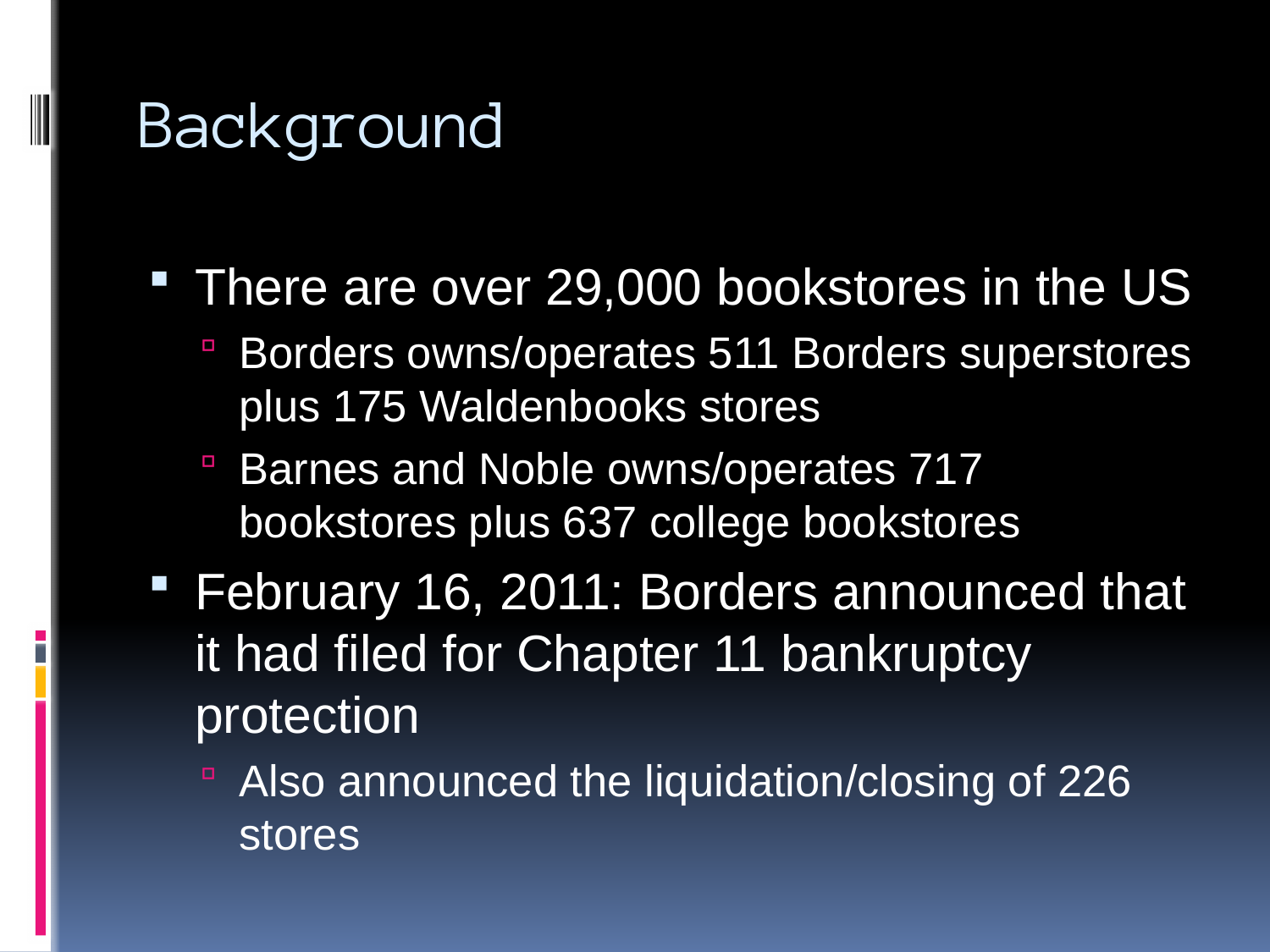

# Background
There are over 29,000 bookstores in the US
Borders owns/operates 511 Borders superstores plus 175 Waldenbooks stores
Barnes and Noble owns/operates 717 bookstores plus 637 college bookstores
February 16, 2011: Borders announced that it had filed for Chapter 11 bankruptcy protection
Also announced the liquidation/closing of 226 stores